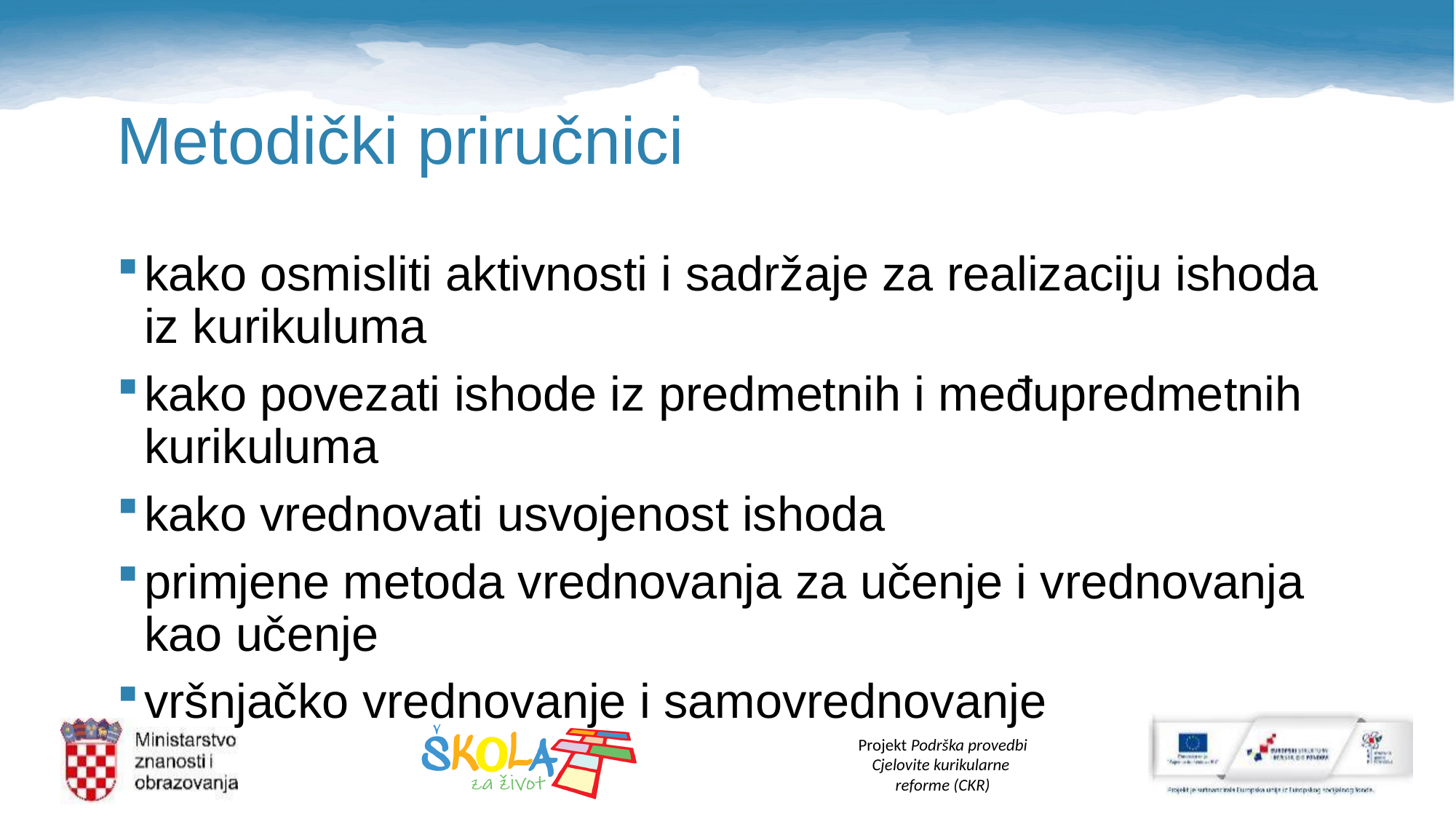

# Metodički priručnici
kako osmisliti aktivnosti i sadržaje za realizaciju ishoda iz kurikuluma
kako povezati ishode iz predmetnih i međupredmetnih kurikuluma
kako vrednovati usvojenost ishoda
primjene metoda vrednovanja za učenje i vrednovanja kao učenje
vršnjačko vrednovanje i samovrednovanje